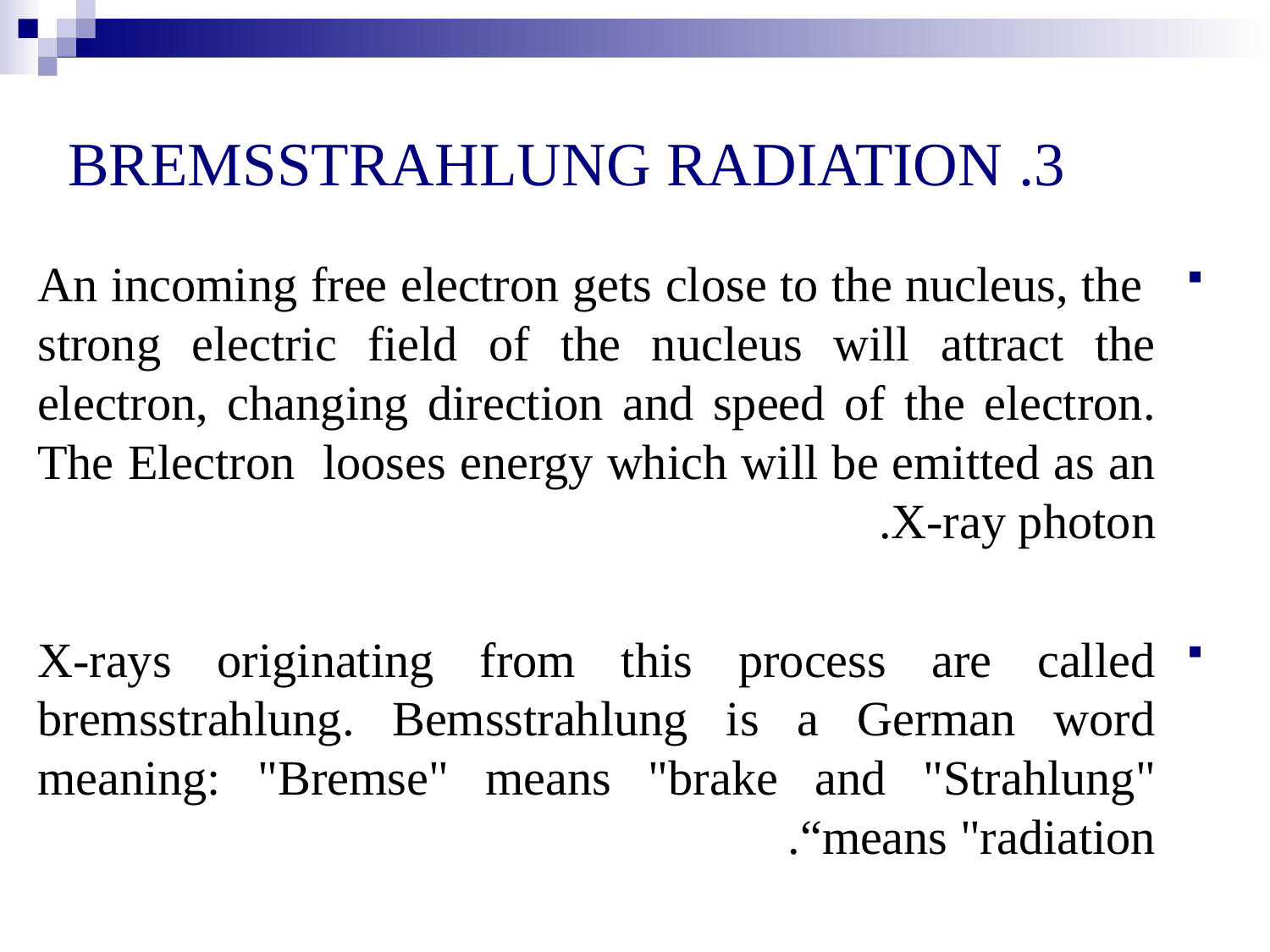

# 3. BREMSSTRAHLUNG RADIATION
 An incoming free electron gets close to the nucleus, the strong electric field of the nucleus will attract the electron, changing direction and speed of the electron. The Electron  looses energy which will be emitted as an X-ray photon.

X-rays originating from this process are called bremsstrahlung. Bemsstrahlung is a German word meaning: "Bremse" means "brake and "Strahlung" means "radiation“.